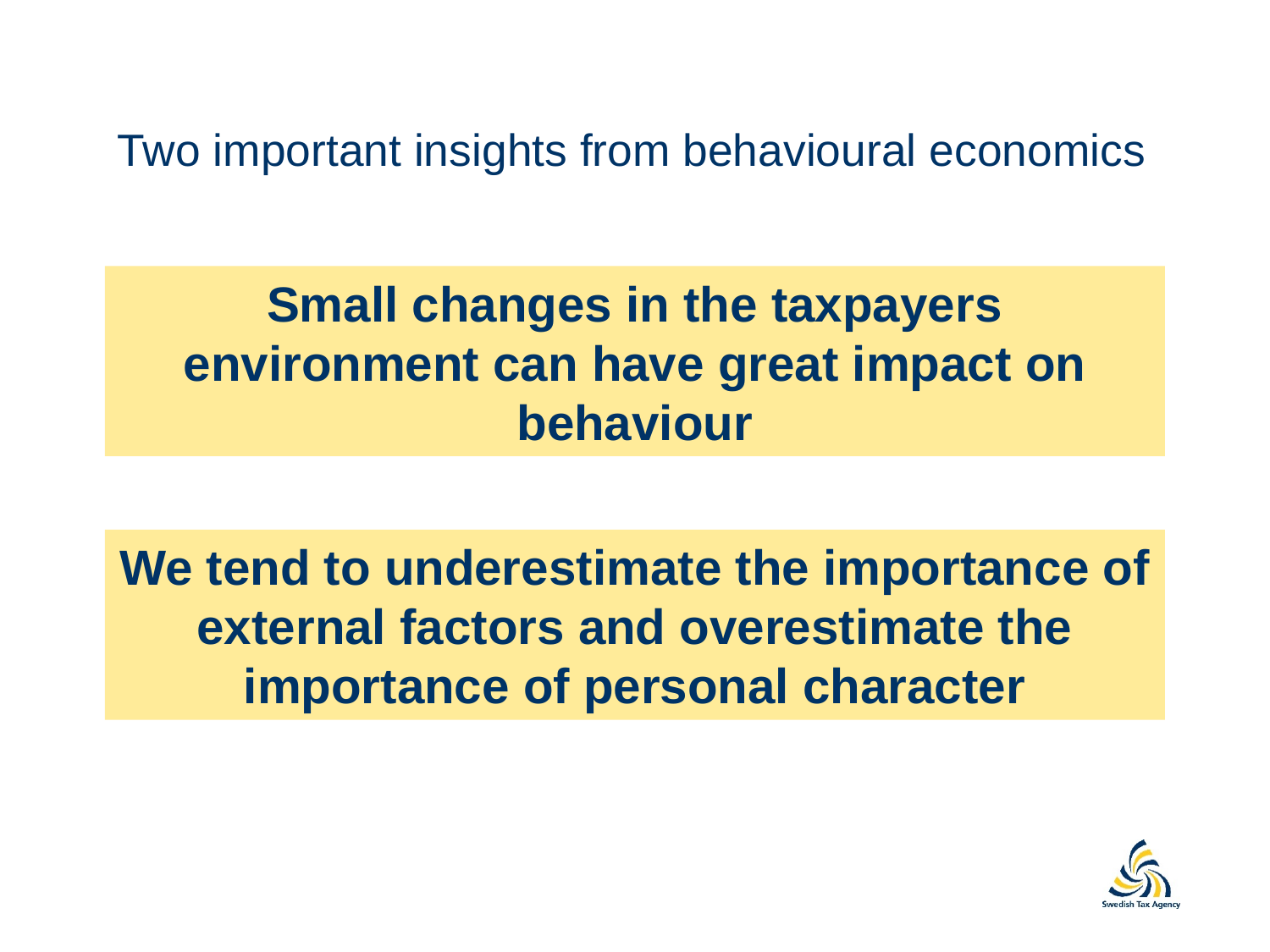

Two important insights from behavioural economics
Small changes in the taxpayers environment can have great impact on behaviour
We tend to underestimate the importance of external factors and overestimate the importance of personal character